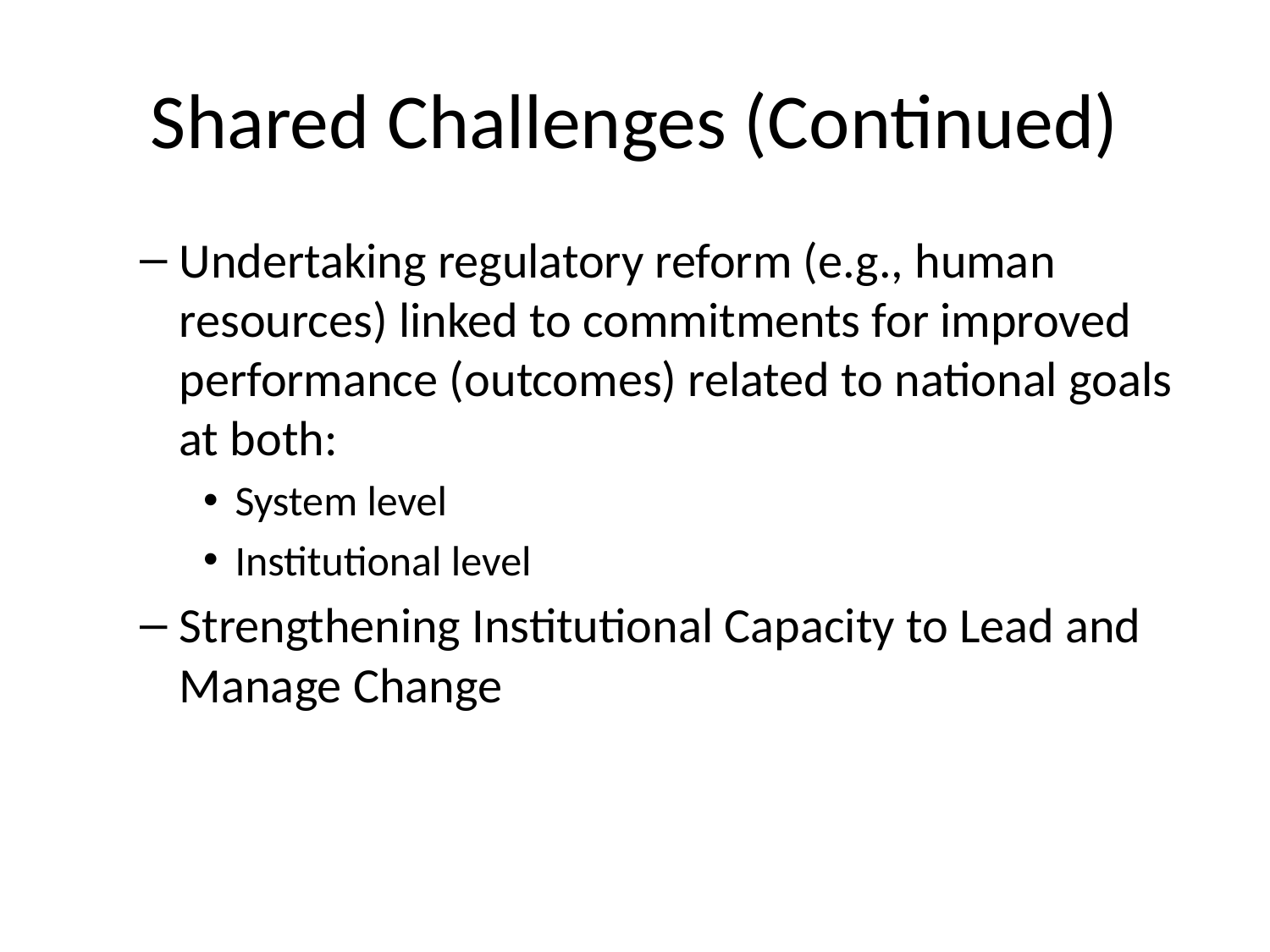

# Shared Challenges (Continued)
Undertaking regulatory reform (e.g., human resources) linked to commitments for improved performance (outcomes) related to national goals at both:
System level
Institutional level
Strengthening Institutional Capacity to Lead and Manage Change